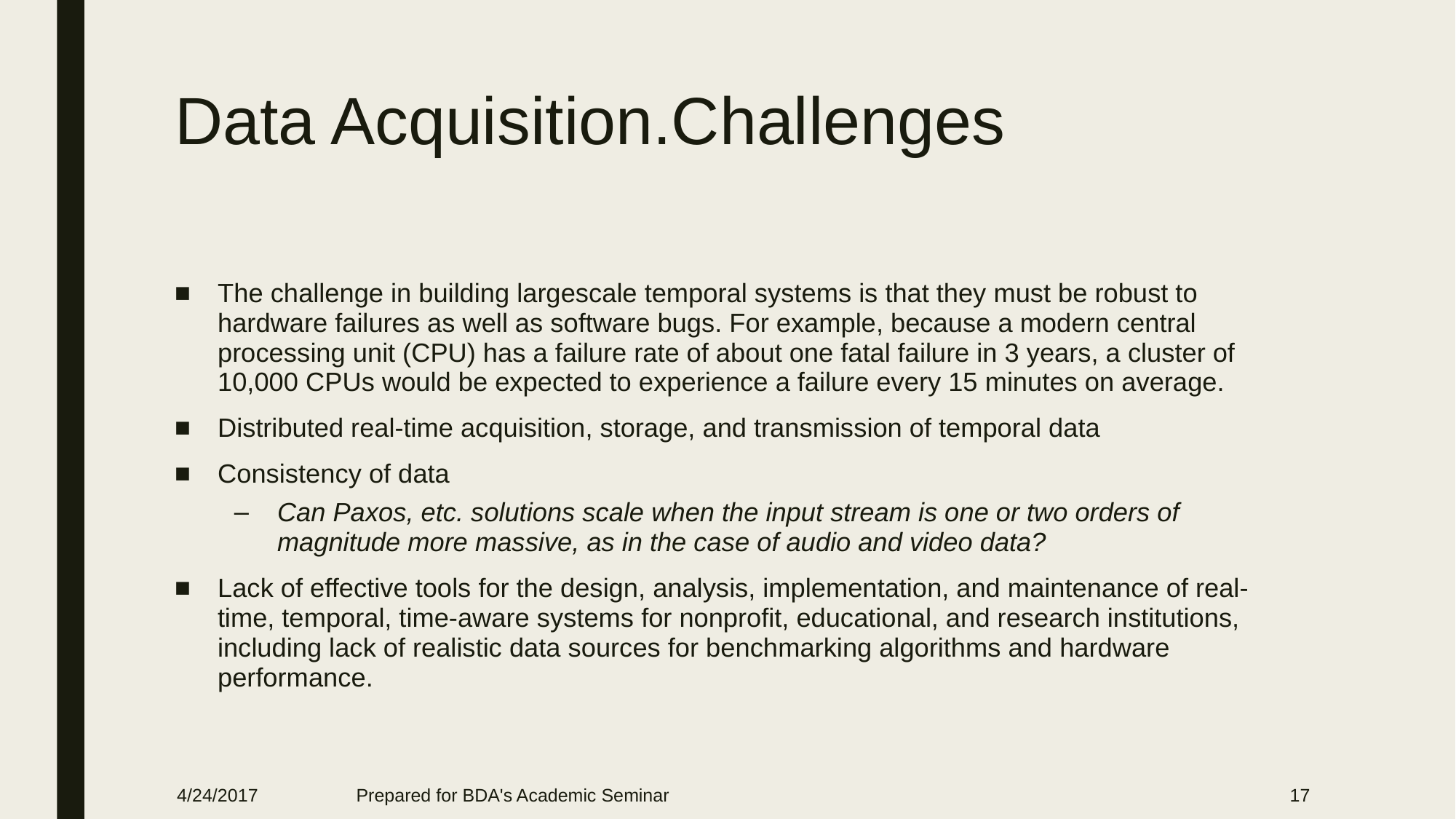

# Data Acquisition.Challenges
The challenge in building largescale temporal systems is that they must be robust to hardware failures as well as software bugs. For example, because a modern central processing unit (CPU) has a failure rate of about one fatal failure in 3 years, a cluster of 10,000 CPUs would be expected to experience a failure every 15 minutes on average.
Distributed real-time acquisition, storage, and transmission of temporal data
Consistency of data
Can Paxos, etc. solutions scale when the input stream is one or two orders of magnitude more massive, as in the case of audio and video data?
Lack of effective tools for the design, analysis, implementation, and maintenance of real-time, temporal, time-aware systems for nonprofit, educational, and research institutions, including lack of realistic data sources for benchmarking algorithms and hardware performance.

4/24/2017
Prepared for BDA's Academic Seminar
17